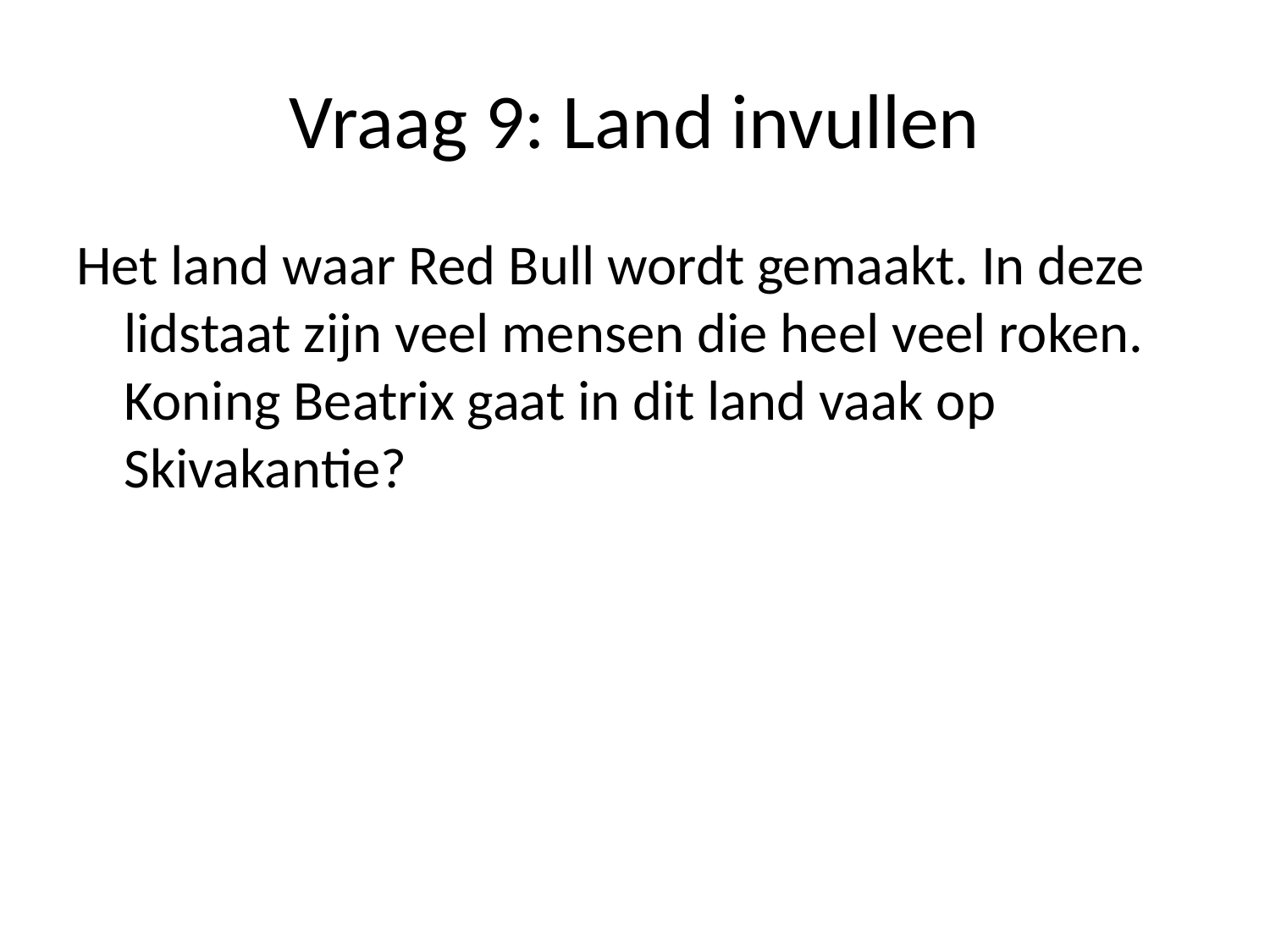

# Vraag 9: Land invullen
Het land waar Red Bull wordt gemaakt. In deze lidstaat zijn veel mensen die heel veel roken. Koning Beatrix gaat in dit land vaak op Skivakantie?